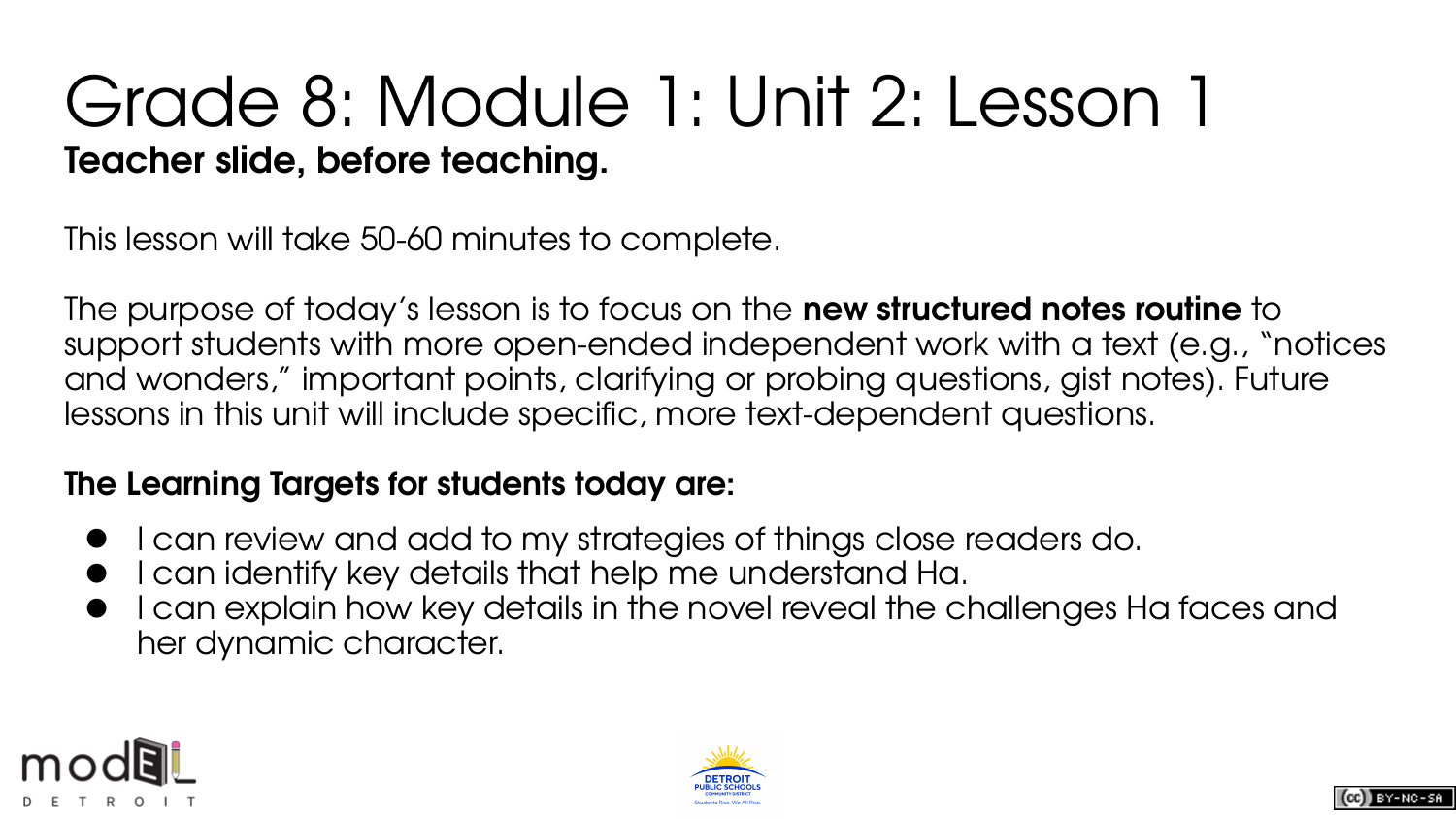

# Grade 8: Module 1: Unit 2: Lesson 1
Teacher slide, before teaching.
This lesson will take 50-60 minutes to complete.

The purpose of today’s lesson is to focus on the new structured notes routine to support students with more open-ended independent work with a text (e.g., “notices and wonders,” important points, clarifying or probing questions, gist notes). Future lessons in this unit will include specific, more text-dependent questions.

The Learning Targets for students today are:
I can review and add to my strategies of things close readers do.
I can identify key details that help me understand Ha.
I can explain how key details in the novel reveal the challenges Ha faces and her dynamic character.